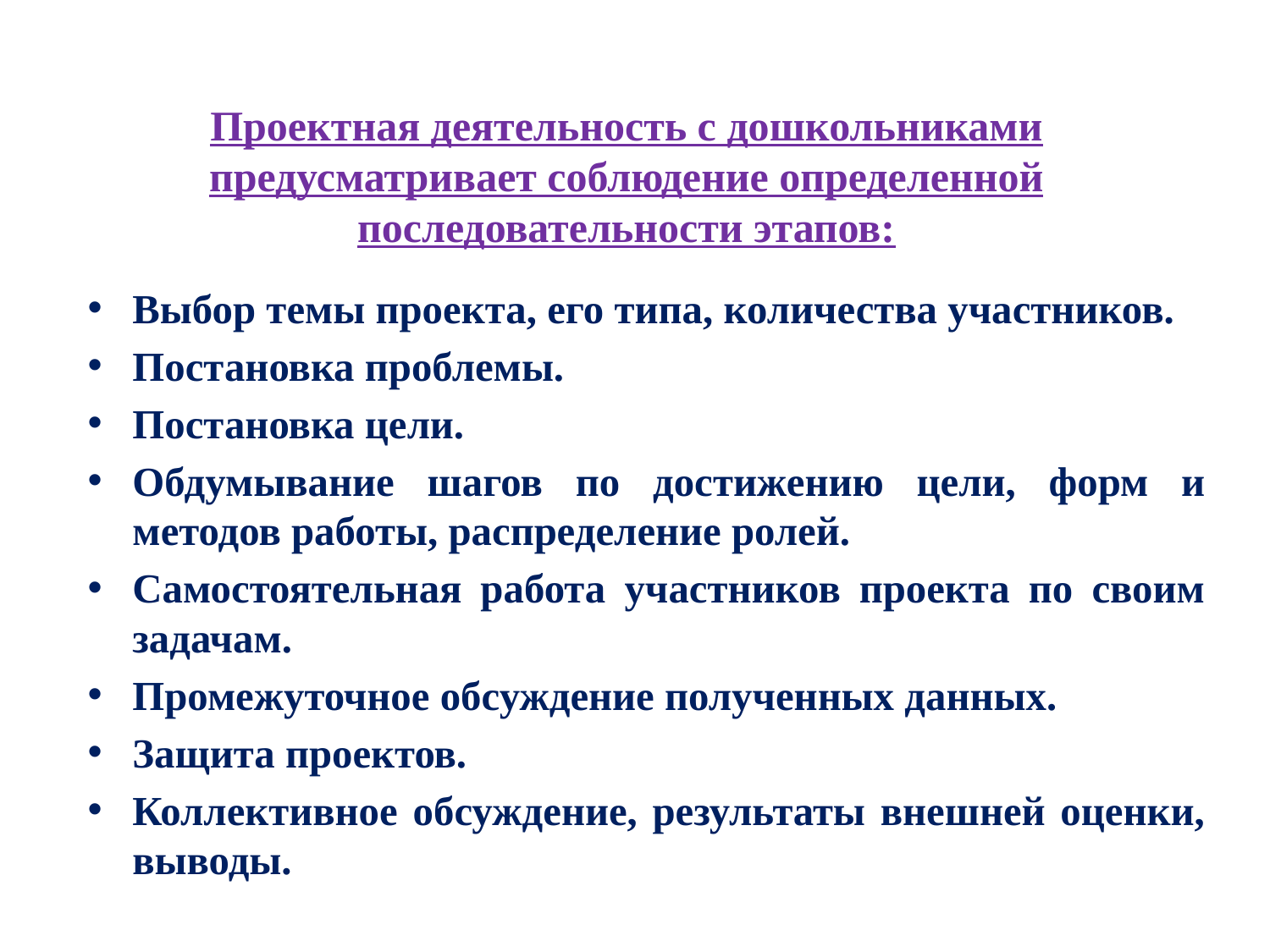

# Проектная деятельность с дошкольниками предусматривает соблюдение определенной последовательности этапов:
Выбор темы проекта, его типа, количества участников.
Постановка проблемы.
Постановка цели.
Обдумывание шагов по достижению цели, форм и методов работы, распределение ролей.
Самостоятельная работа участников проекта по своим задачам.
Промежуточное обсуждение полученных данных.
Защита проектов.
Коллективное обсуждение, результаты внешней оценки, выводы.